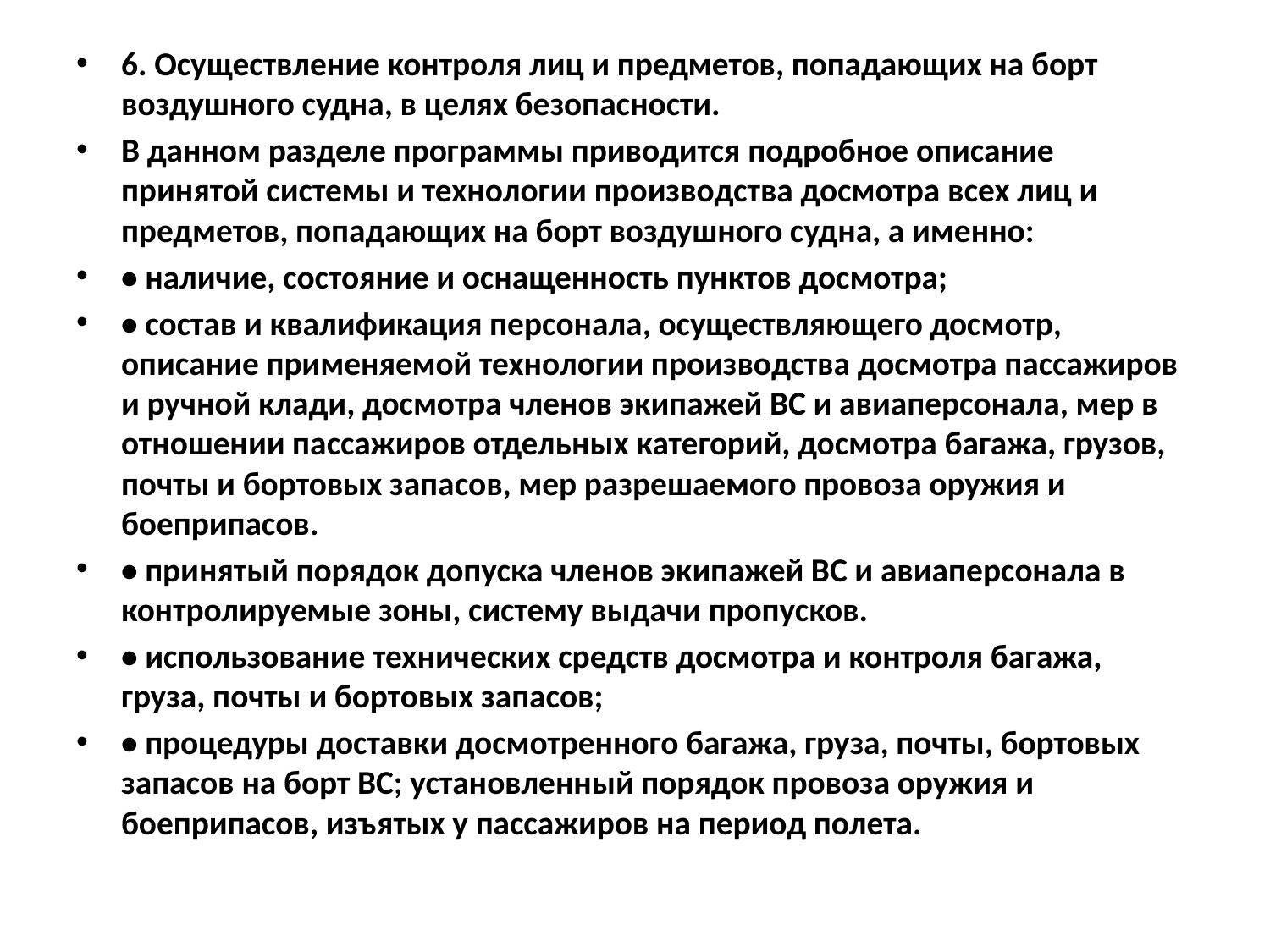

6. Осуществление контроля лиц и предметов, попадающих на борт воздушного судна, в целях безопасности.
В данном разделе программы приводится подробное описание принятой системы и технологии производства досмотра всех лиц и предметов, попадающих на борт воздушного судна, а именно:
• наличие, состояние и оснащенность пунктов досмотра;
• состав и квалификация персонала, осуществляющего досмотр, описание применяемой технологии производства досмотра пассажиров и ручной клади, досмотра членов экипажей ВС и авиаперсонала, мер в отношении пассажиров отдельных категорий, досмотра багажа, грузов, почты и бортовых запасов, мер разрешаемого провоза оружия и боеприпасов.
• принятый порядок допуска членов экипажей ВС и авиаперсонала в контролируемые зоны, систему выдачи пропусков.
• использование технических средств досмотра и контроля багажа, груза, почты и бортовых запасов;
• процедуры доставки досмотренного багажа, груза, почты, бортовых запасов на борт ВС; установленный порядок провоза оружия и боеприпасов, изъятых у пассажиров на период полета.